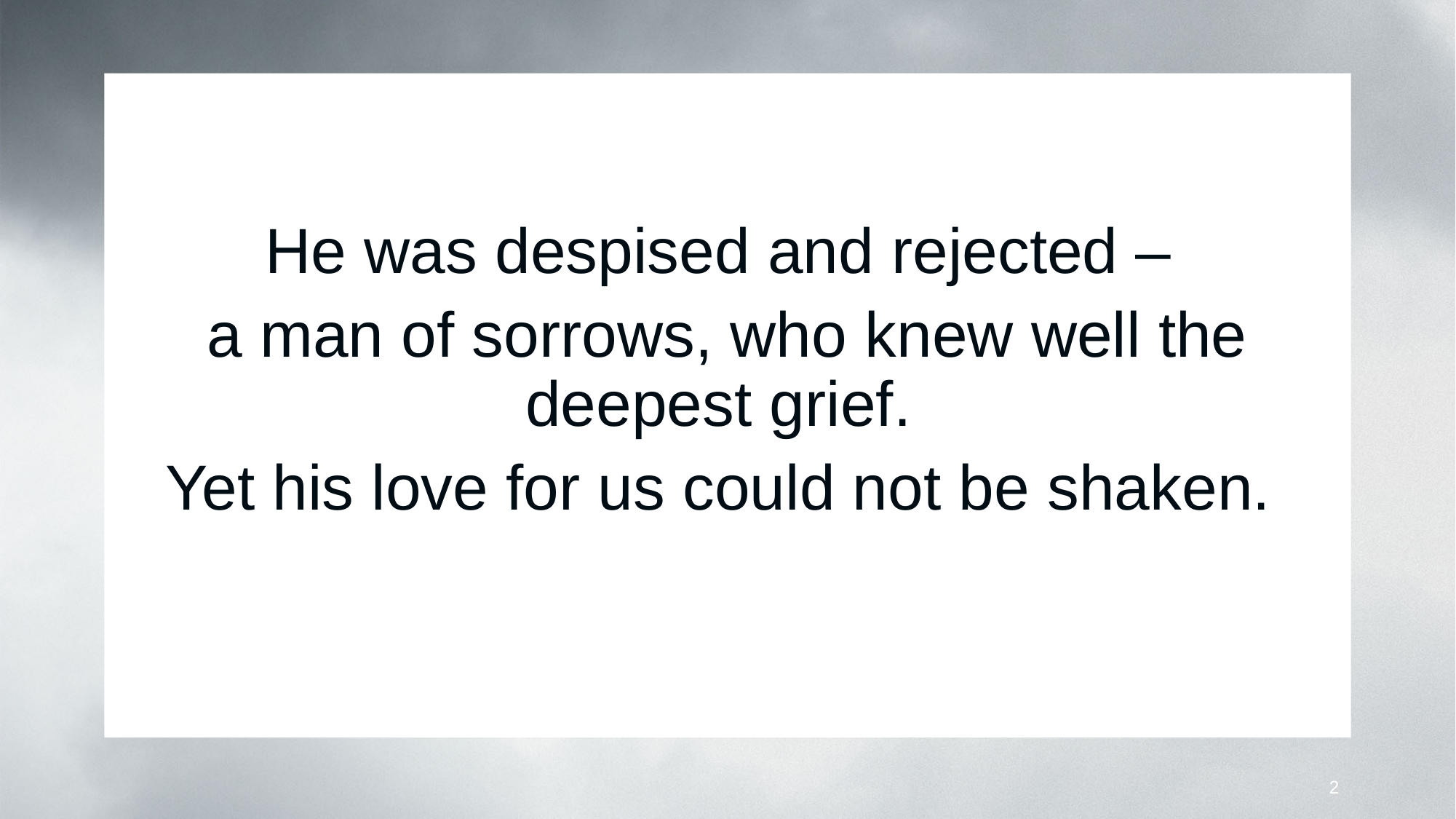

He was despised and rejected –
a man of sorrows, who knew well the deepest grief.
Yet his love for us could not be shaken.
2